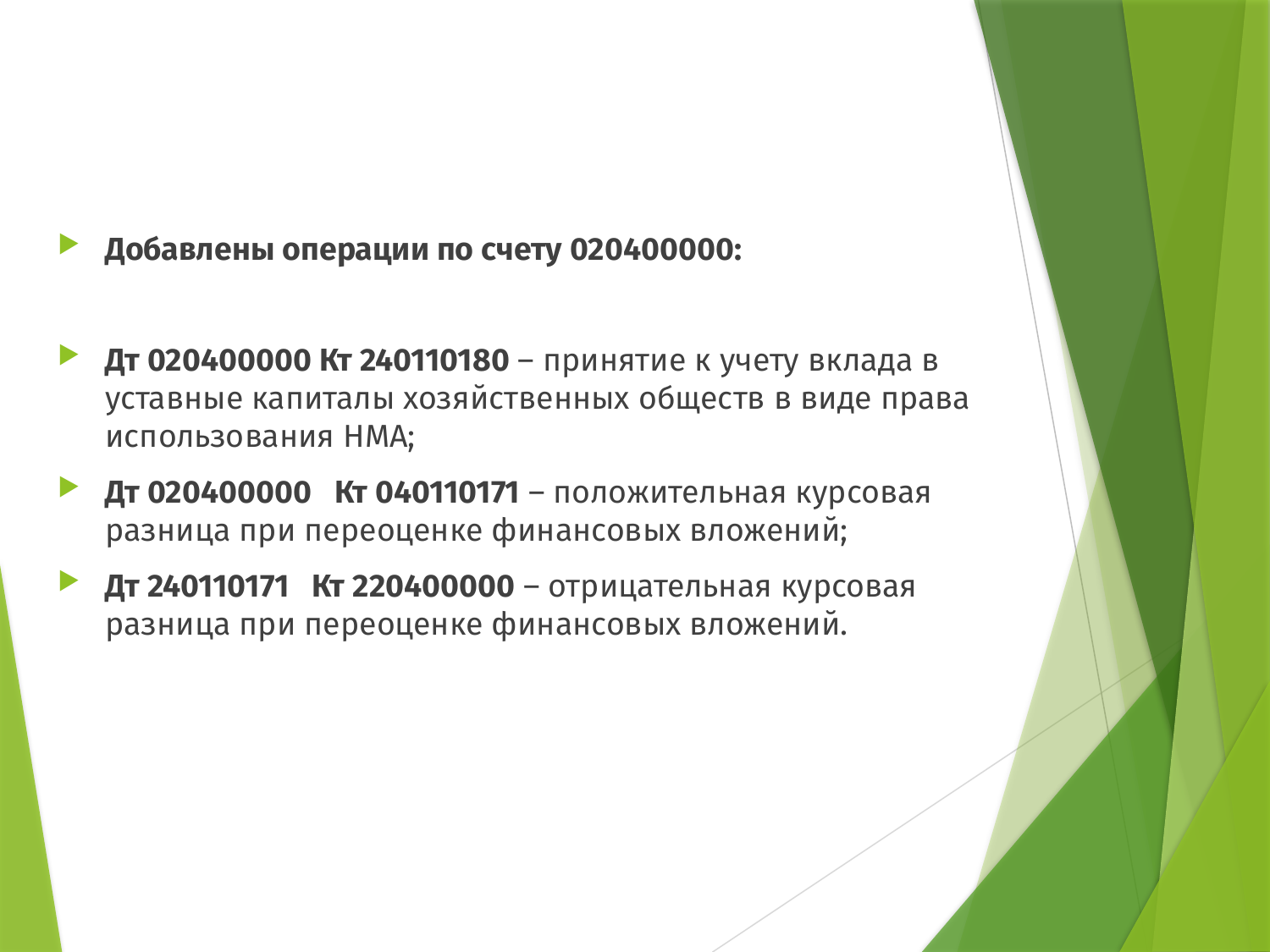

#

Добавлены операции по счету 020400000:

Дт 020400000 Кт 240110180 – принятие к учету вклада в уставные капиталы хозяйственных обществ в виде права использования НМА;
Дт 020400000   Кт 040110171 – положительная курсовая разница при переоценке финансовых вложений;
Дт 240110171   Кт 220400000 – отрицательная курсовая разница при переоценке финансовых вложений.